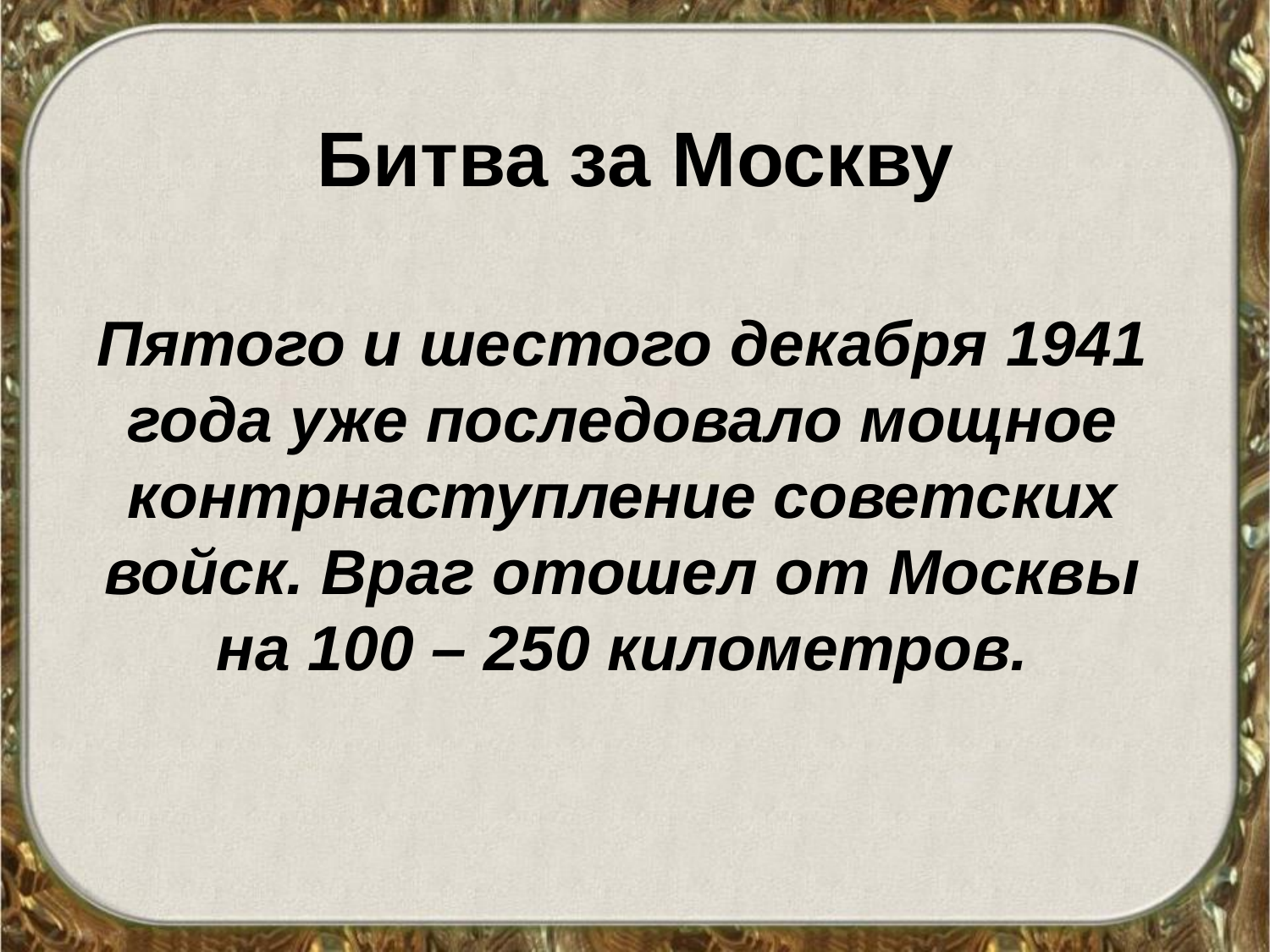

# Битва за Москву
Пятого и шестого декабря 1941 года уже последовало мощное контрнаступление советских войск. Враг отошел от Москвы на 100 – 250 километров.